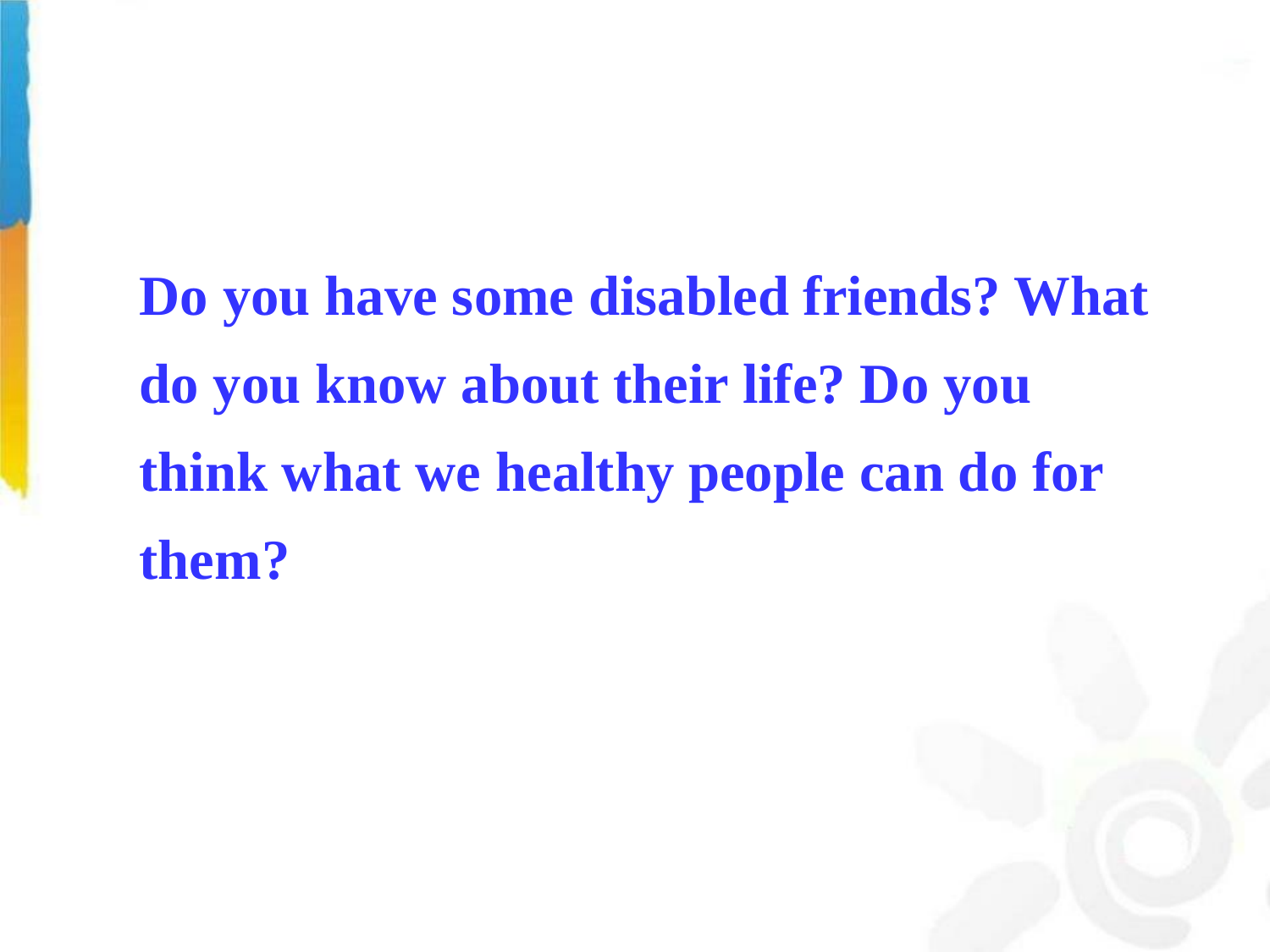

Do you have some disabled friends? What do you know about their life? Do you think what we healthy people can do for them?